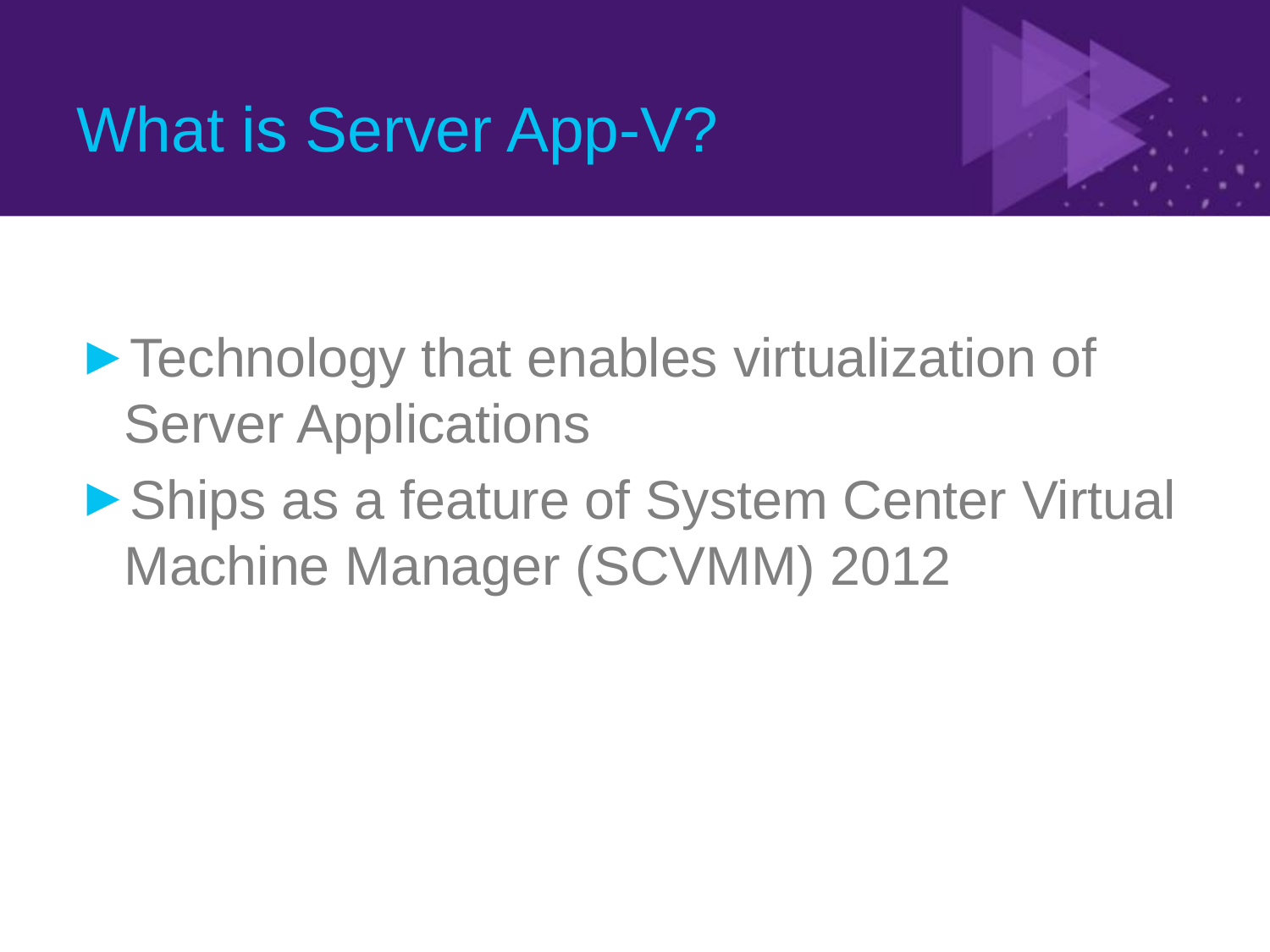

# What is Server App-V?
Technology that enables virtualization of Server Applications
Ships as a feature of System Center Virtual Machine Manager (SCVMM) 2012